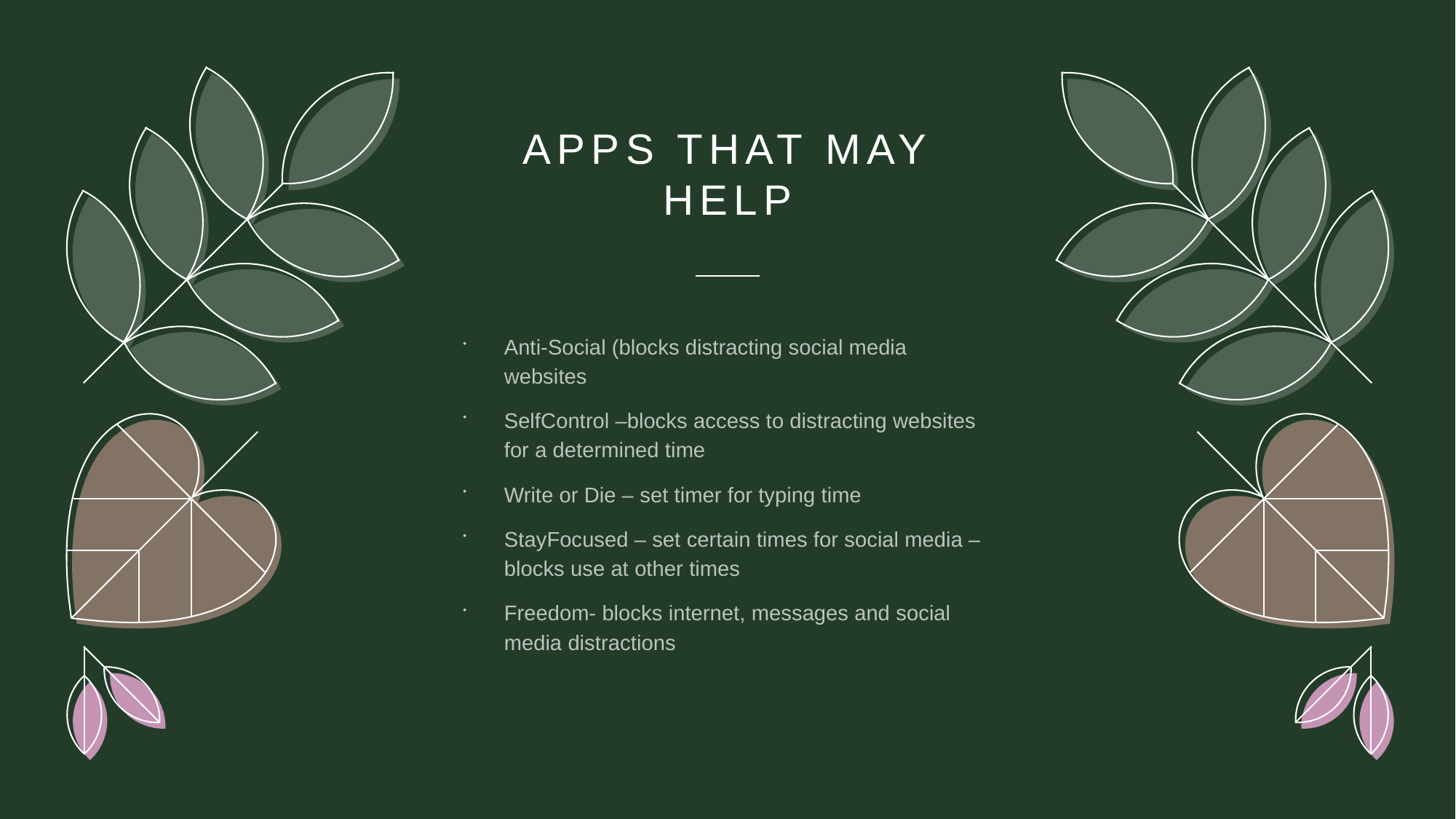

# Apps that may help
Anti-Social (blocks distracting social media websites
SelfControl –blocks access to distracting websites for a determined time
Write or Die – set timer for typing time
StayFocused – set certain times for social media – blocks use at other times
Freedom- blocks internet, messages and social media distractions